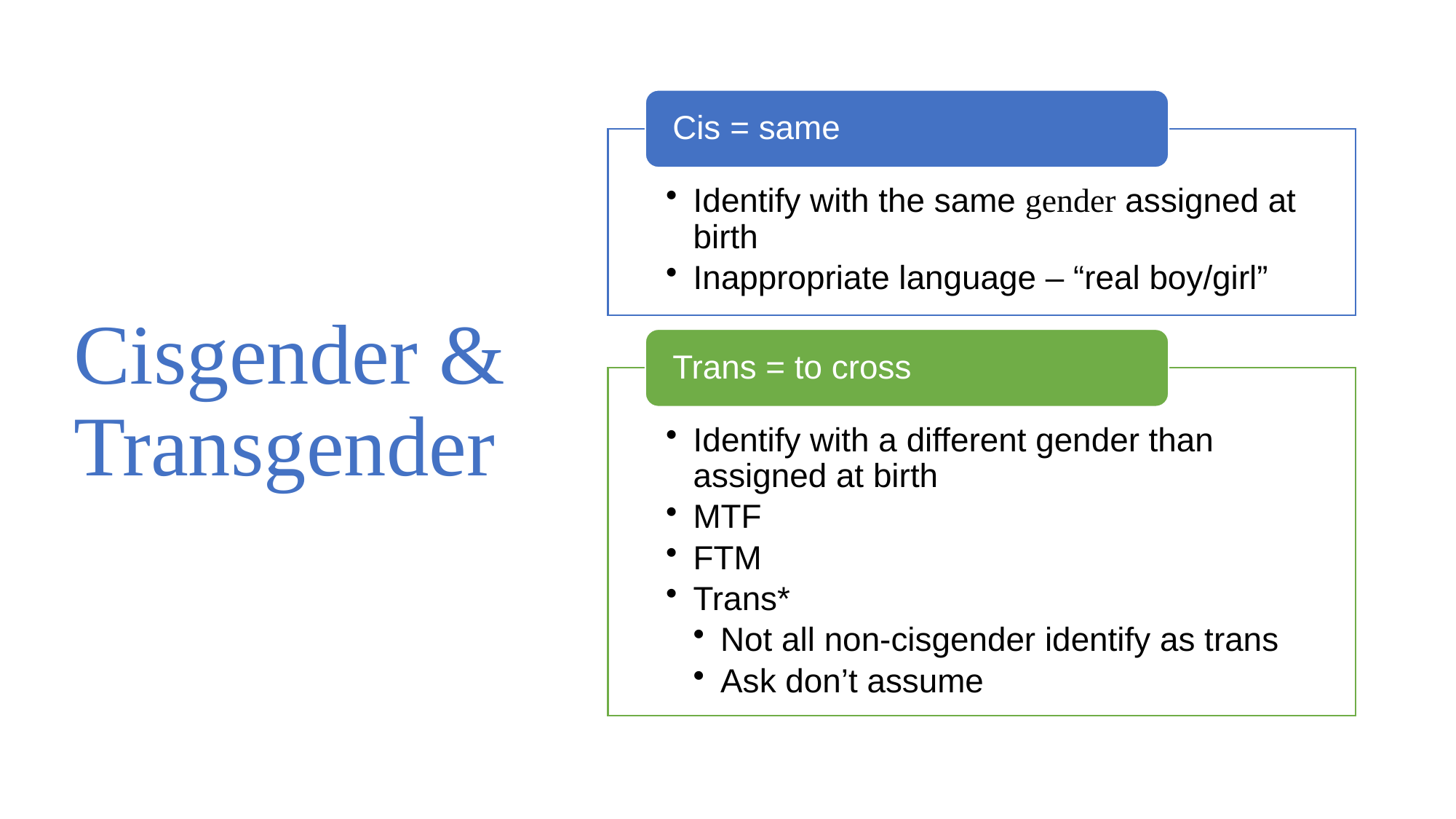

# Cisgender & Transgender
Identify with the same gender assigned at birth
Inappropriate language – “real boy/girl”
Cis = same
Identify with a different gender than assigned at birth
MTF
FTM
Trans*
Not all non-cisgender identify as trans
Ask don’t assume
Trans = to cross